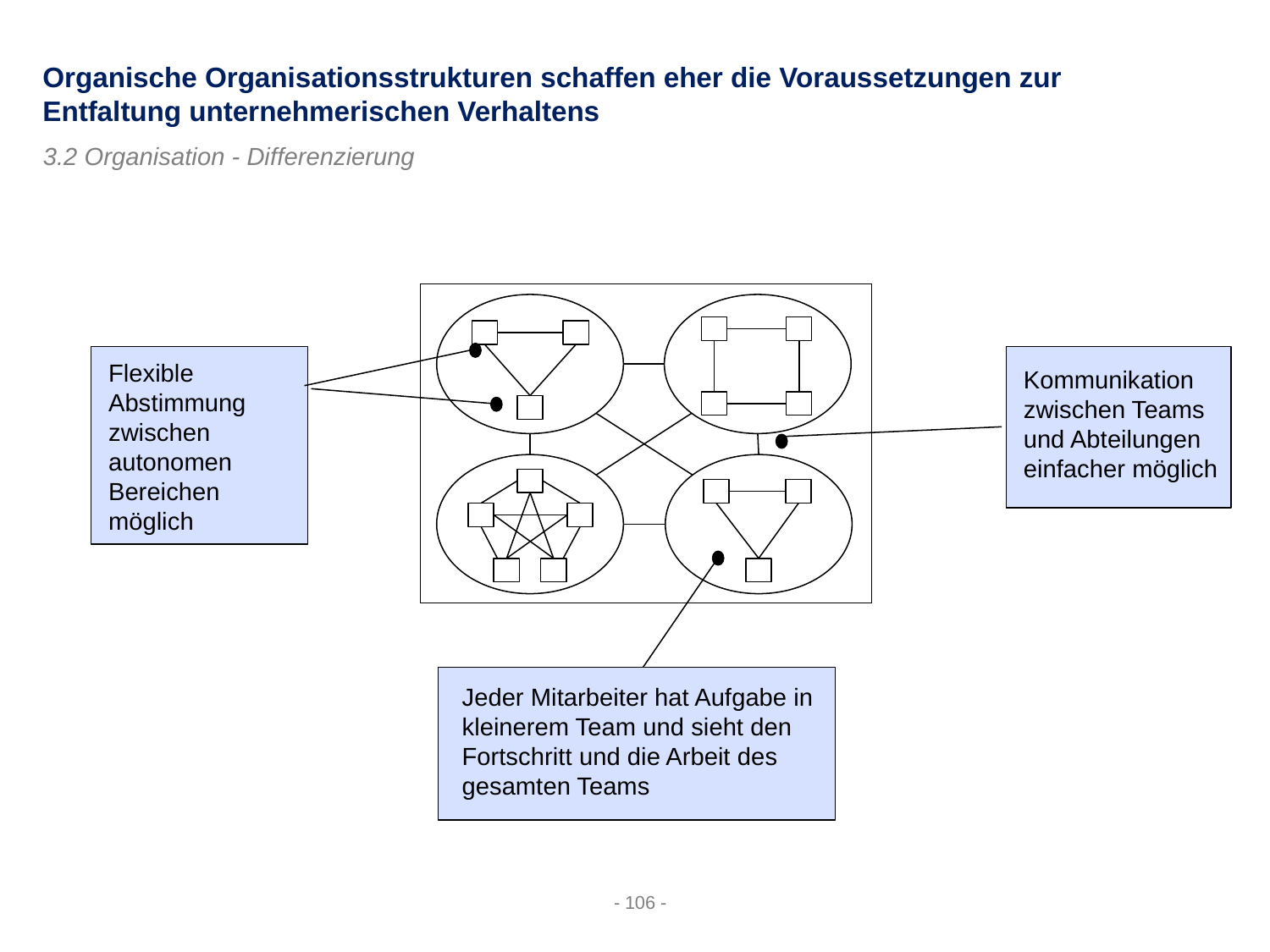

Organische Organisationsstrukturen schaffen eher die Voraussetzungen zur Entfaltung unternehmerischen Verhaltens
3.2 Organisation - Differenzierung

Flexible Abstimmung zwischen autonomen Bereichen  möglich

Kommunikation zwischen Teams und Abteilungen einfacher möglich

Jeder Mitarbeiter hat Aufgabe in kleinerem Team und sieht den Fortschritt und die Arbeit des gesamten Teams
- 106 -